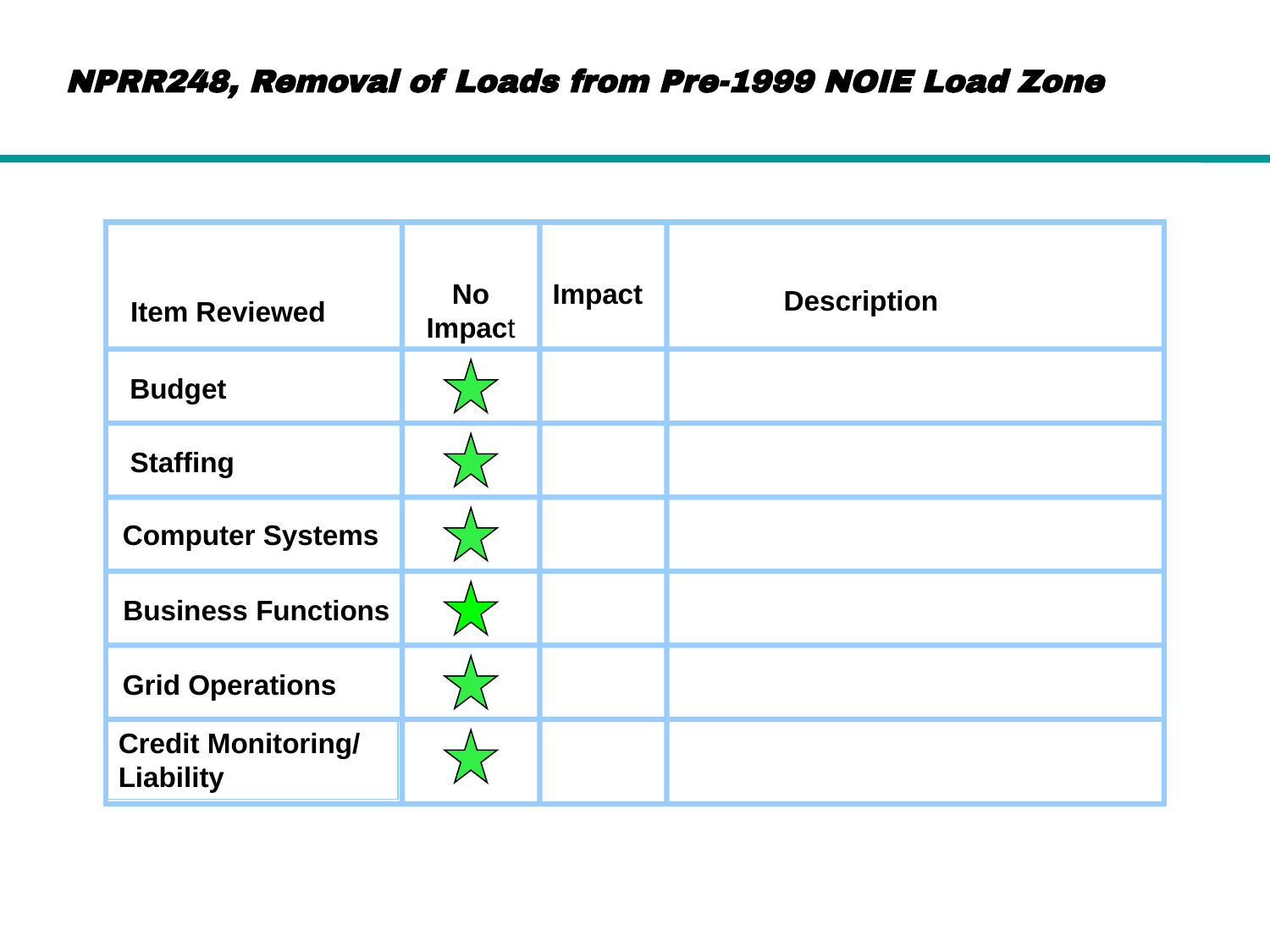

NPRR248, Removal of Loads from Pre-1999 NOIE Load Zone

No
Impact
Impact
Description
Item Reviewed

Budget

Staffing

Computer Systems

Business Functions

Grid Operations

Credit Monitoring/
Liability